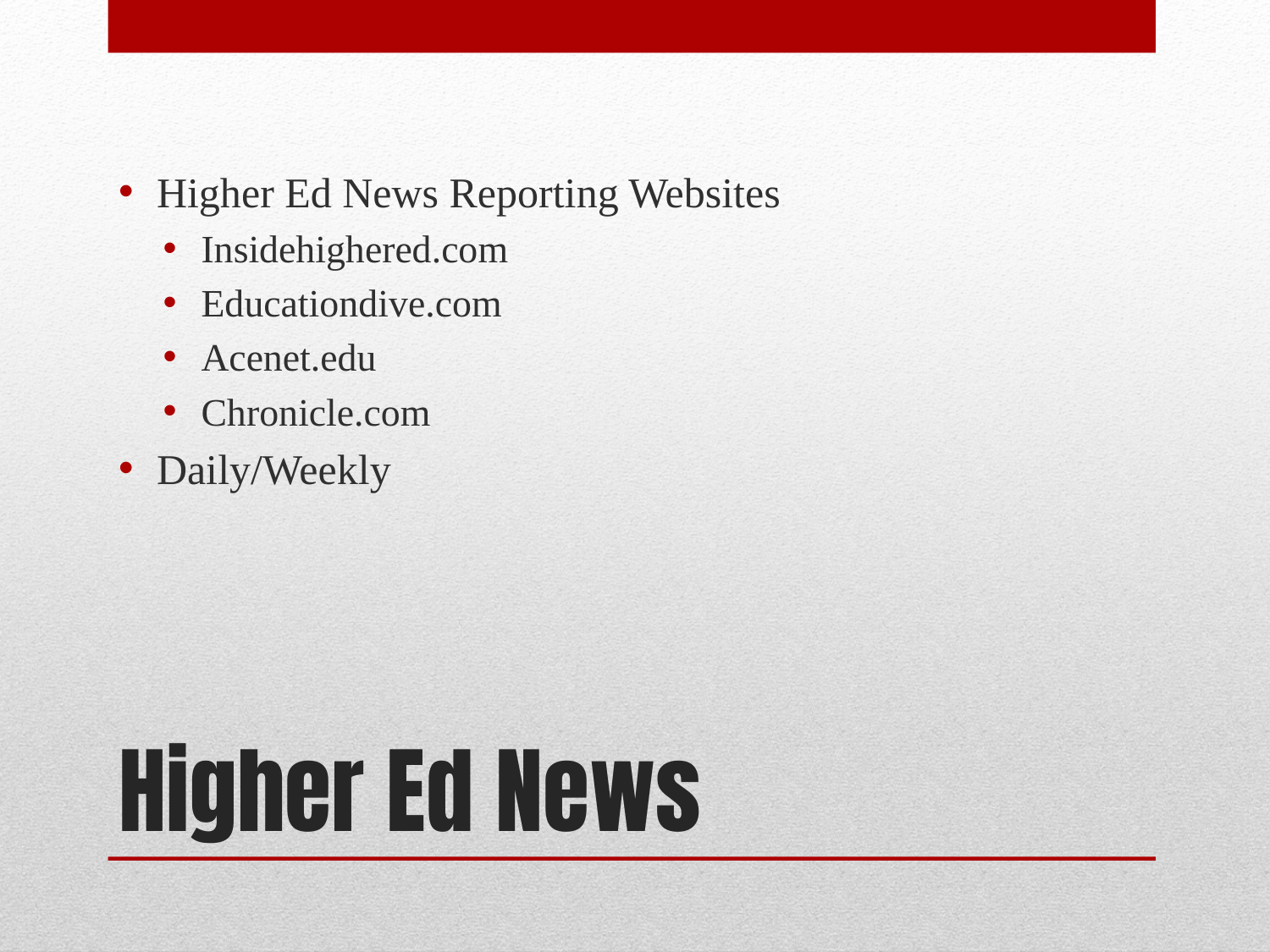

Higher Ed News Reporting Websites
Insidehighered.com
Educationdive.com
Acenet.edu
Chronicle.com
Daily/Weekly

# Higher Ed News